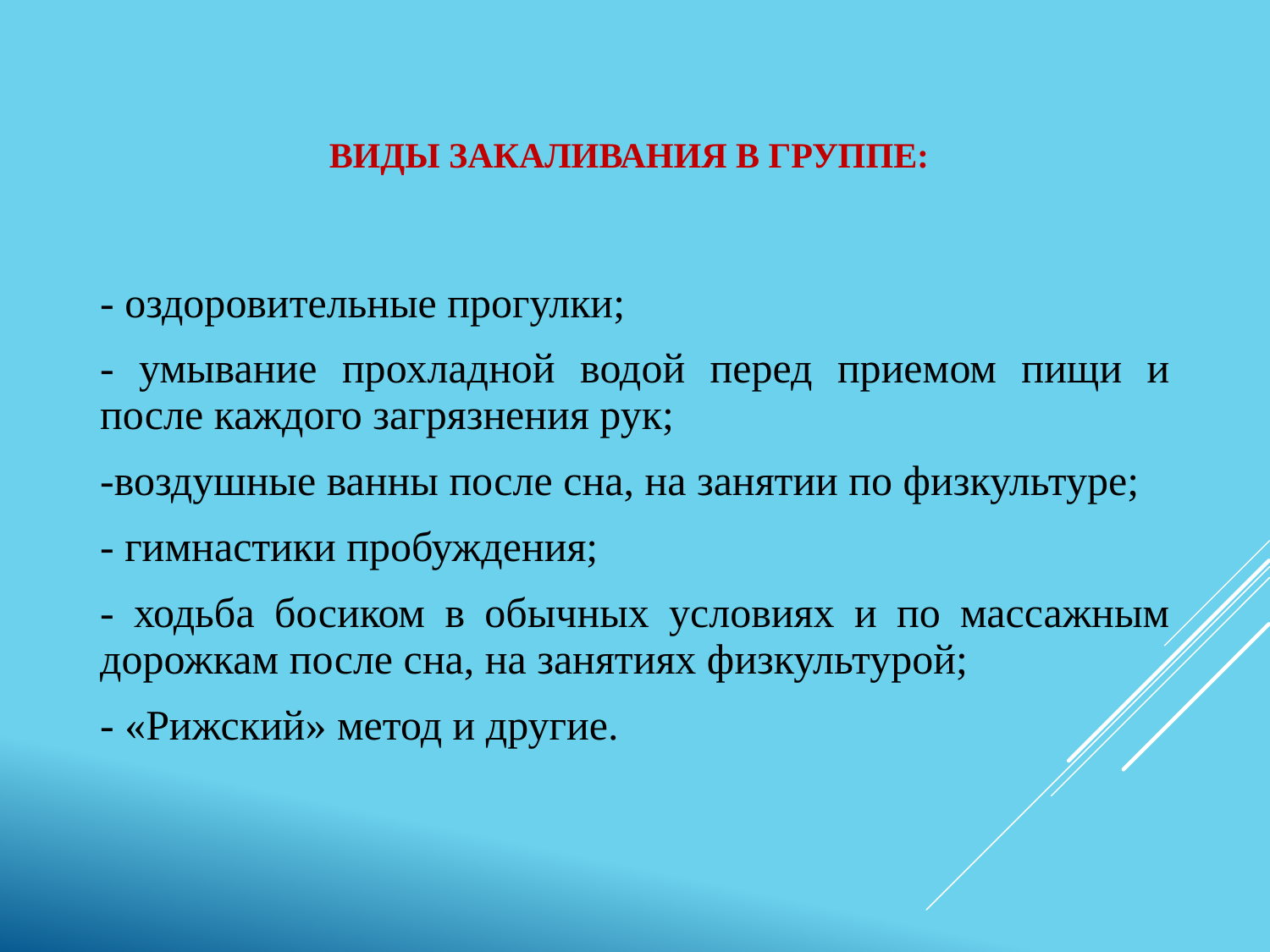

# Виды закаливания в группе:
- оздоровительные прогулки;
- умывание прохладной водой перед приемом пищи и после каждого загрязнения рук;
-воздушные ванны после сна, на занятии по физкультуре;
- гимнастики пробуждения;
- ходьба босиком в обычных условиях и по массажным дорожкам после сна, на занятиях физкультурой;
- «Рижский» метод и другие.